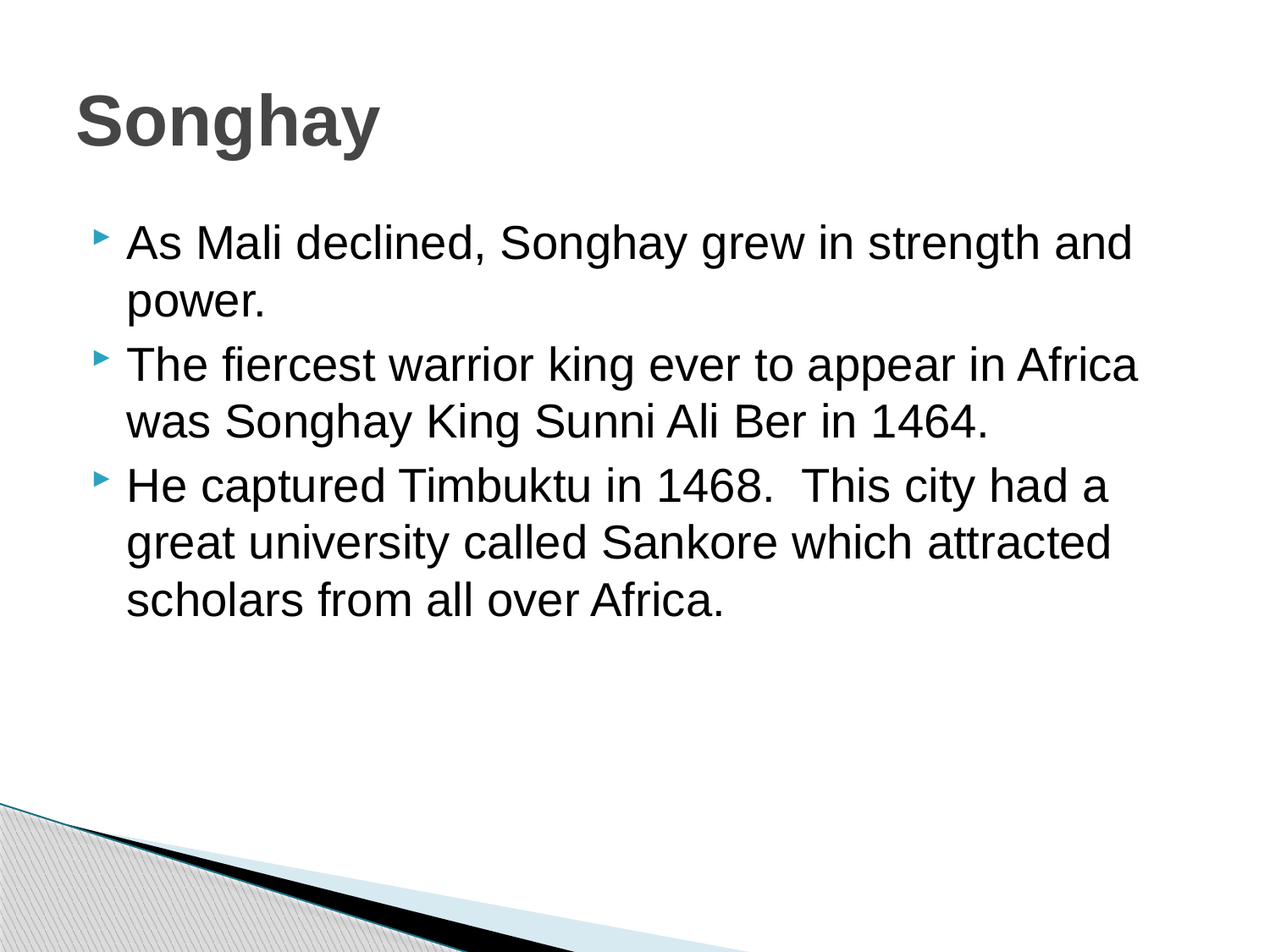

# Songhay
As Mali declined, Songhay grew in strength and power.
The fiercest warrior king ever to appear in Africa was Songhay King Sunni Ali Ber in 1464.
He captured Timbuktu in 1468.  This city had a great university called Sankore which attracted scholars from all over Africa.